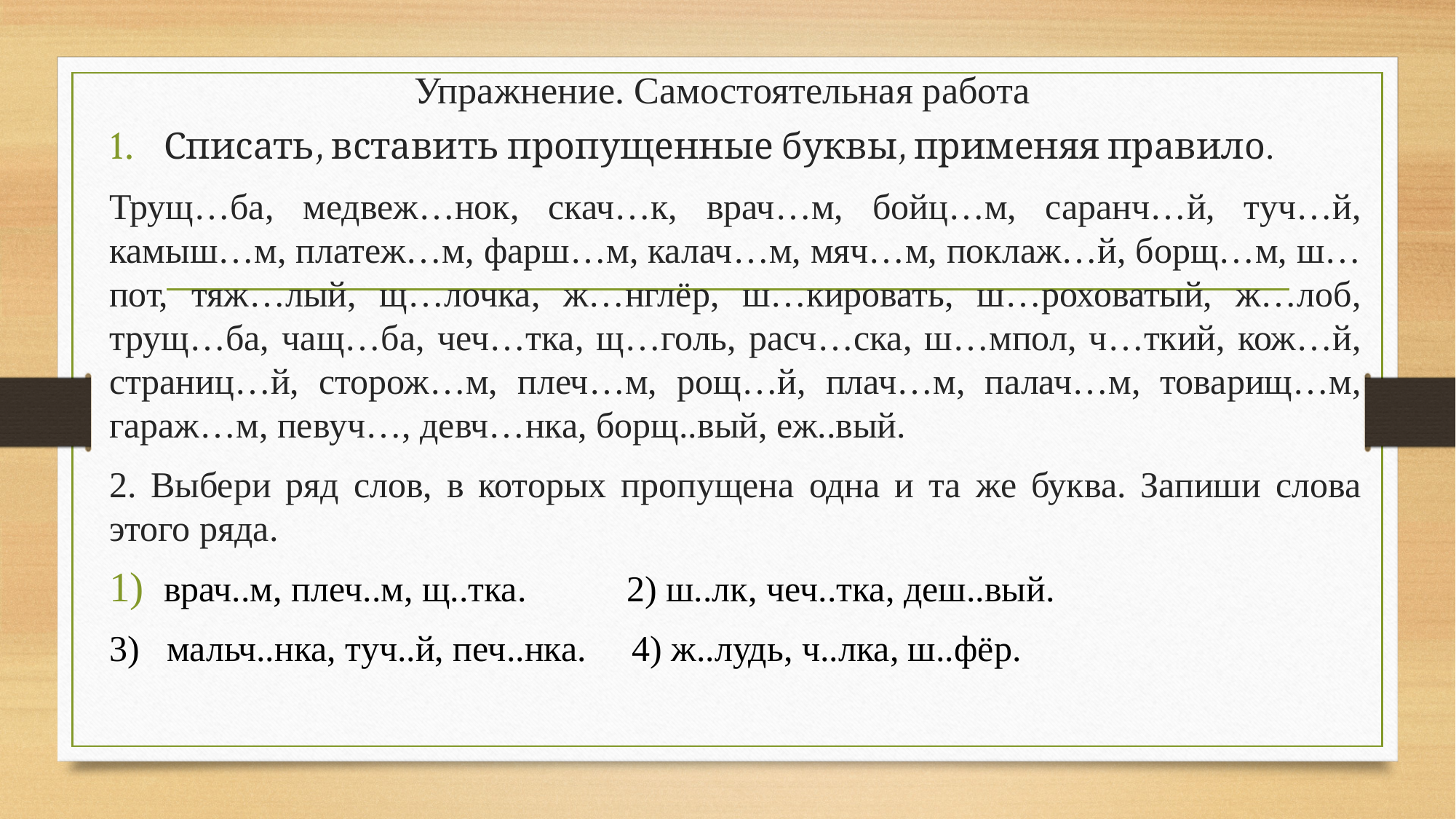

# Упражнение. Самостоятельная работа
Списать, вставить пропущенные буквы, применяя правило.
Трущ…ба, медвеж…нок, скач…к, врач…м, бойц…м, саранч…й, туч…й, камыш…м, платеж…м, фарш…м, калач…м, мяч…м, поклаж…й, борщ…м, ш…пот, тяж…лый, щ…лочка, ж…нглёр, ш…кировать, ш…роховатый, ж…лоб, трущ…ба, чащ…ба, чеч…тка, щ…голь, расч…ска, ш…мпол, ч…ткий, кож…й, страниц…й, сторож…м, плеч…м, рощ…й, плач…м, палач…м, товарищ…м, гараж…м, певуч…, девч…нка, борщ..вый, еж..вый.
2. Выбери ряд слов, в которых пропущена одна и та же буква. Запиши слова этого ряда.
врач..м, плеч..м, щ..тка.           2) ш..лк, чеч..тка, деш..вый.
3)   мальч..нка, туч..й, печ..нка.     4) ж..лудь, ч..лка, ш..фёр.